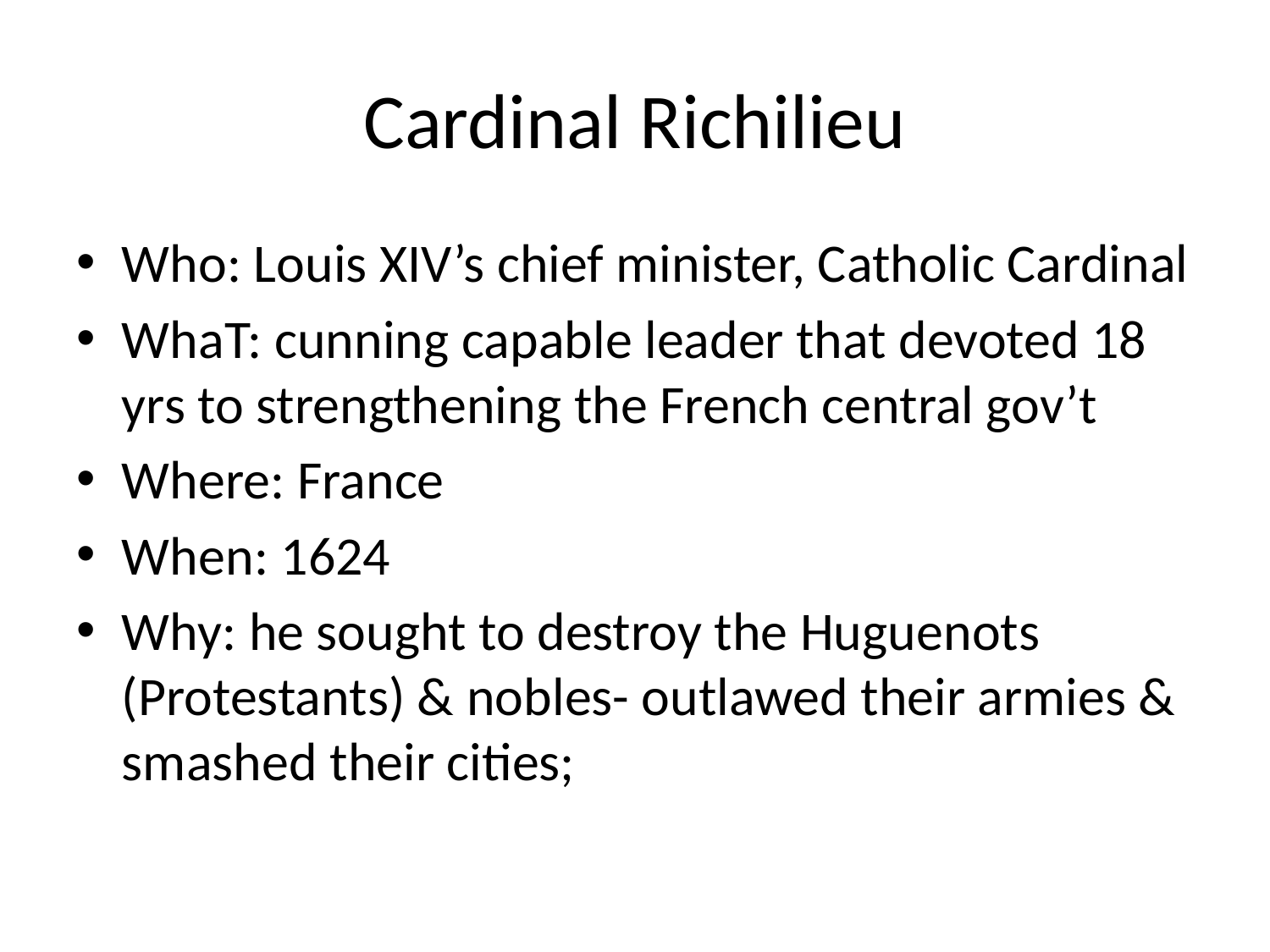

# Cardinal Richilieu
Who: Louis XIV’s chief minister, Catholic Cardinal
WhaT: cunning capable leader that devoted 18 yrs to strengthening the French central gov’t
Where: France
When: 1624
Why: he sought to destroy the Huguenots (Protestants) & nobles- outlawed their armies & smashed their cities;